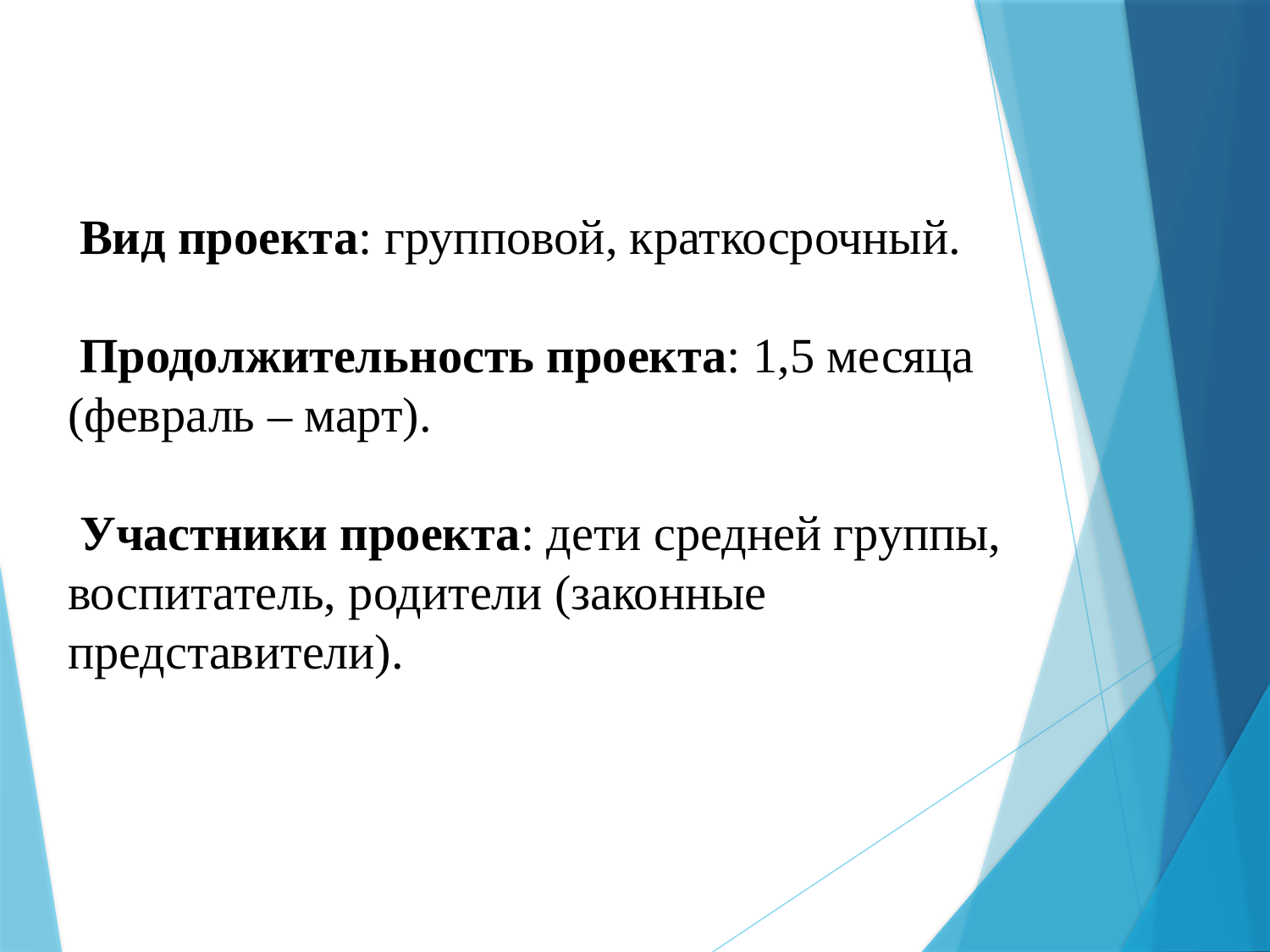

Вид проекта: групповой, краткосрочный.

 Продолжительность проекта: 1,5 месяца (февраль – март).

 Участники проекта: дети средней группы, воспитатель, родители (законные представители).